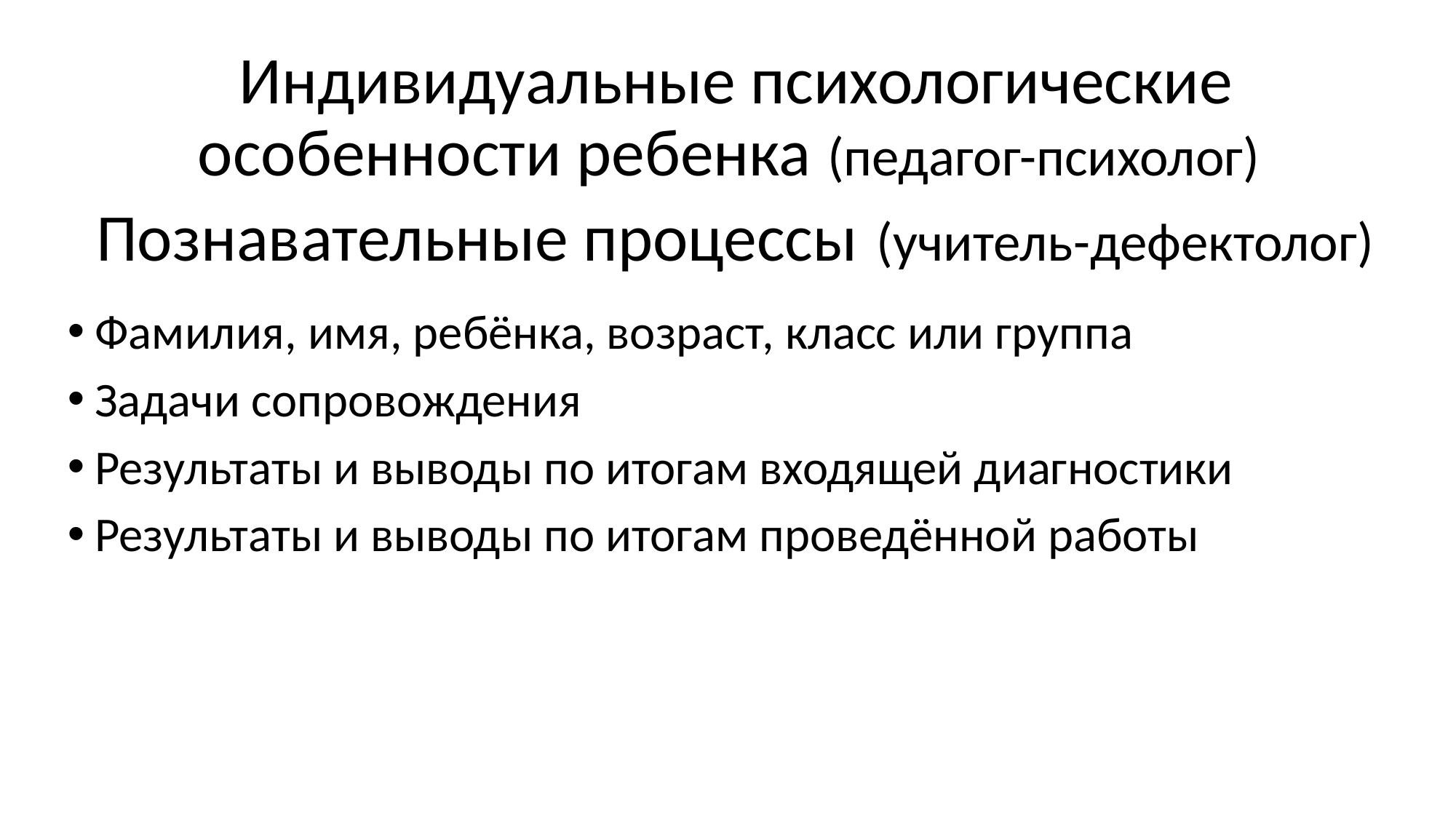

# Индивидуальные психологические особенности ребенка (педагог-психолог) Познавательные процессы (учитель-дефектолог)
Фамилия, имя, ребёнка, возраст, класс или группа
Задачи сопровождения
Результаты и выводы по итогам входящей диагностики
Результаты и выводы по итогам проведённой работы